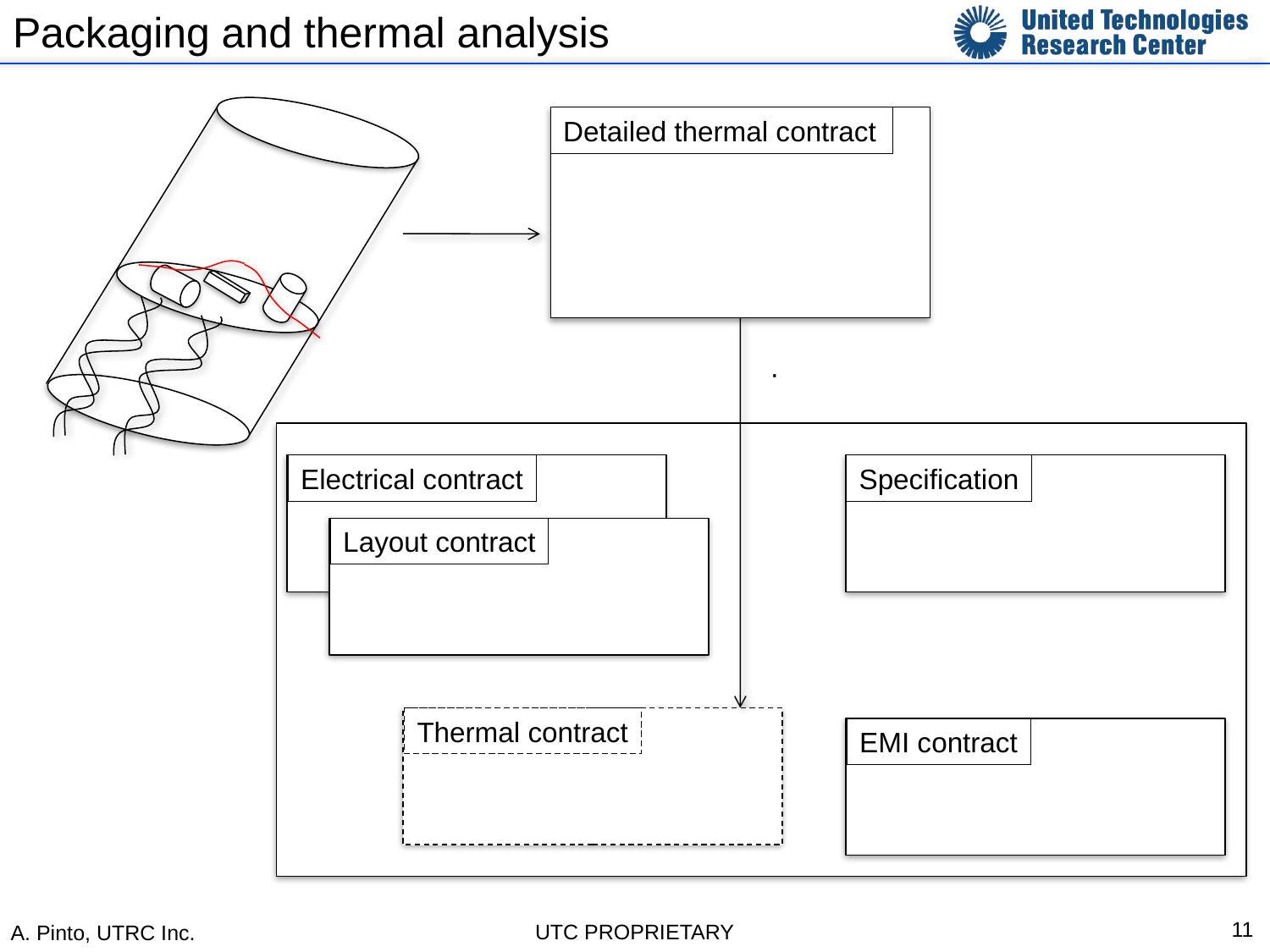

# Packaging and thermal analysis

Detailed thermal contract
·

Electrical contract

Specification

Layout contract

Thermal contract

EMI contract
11